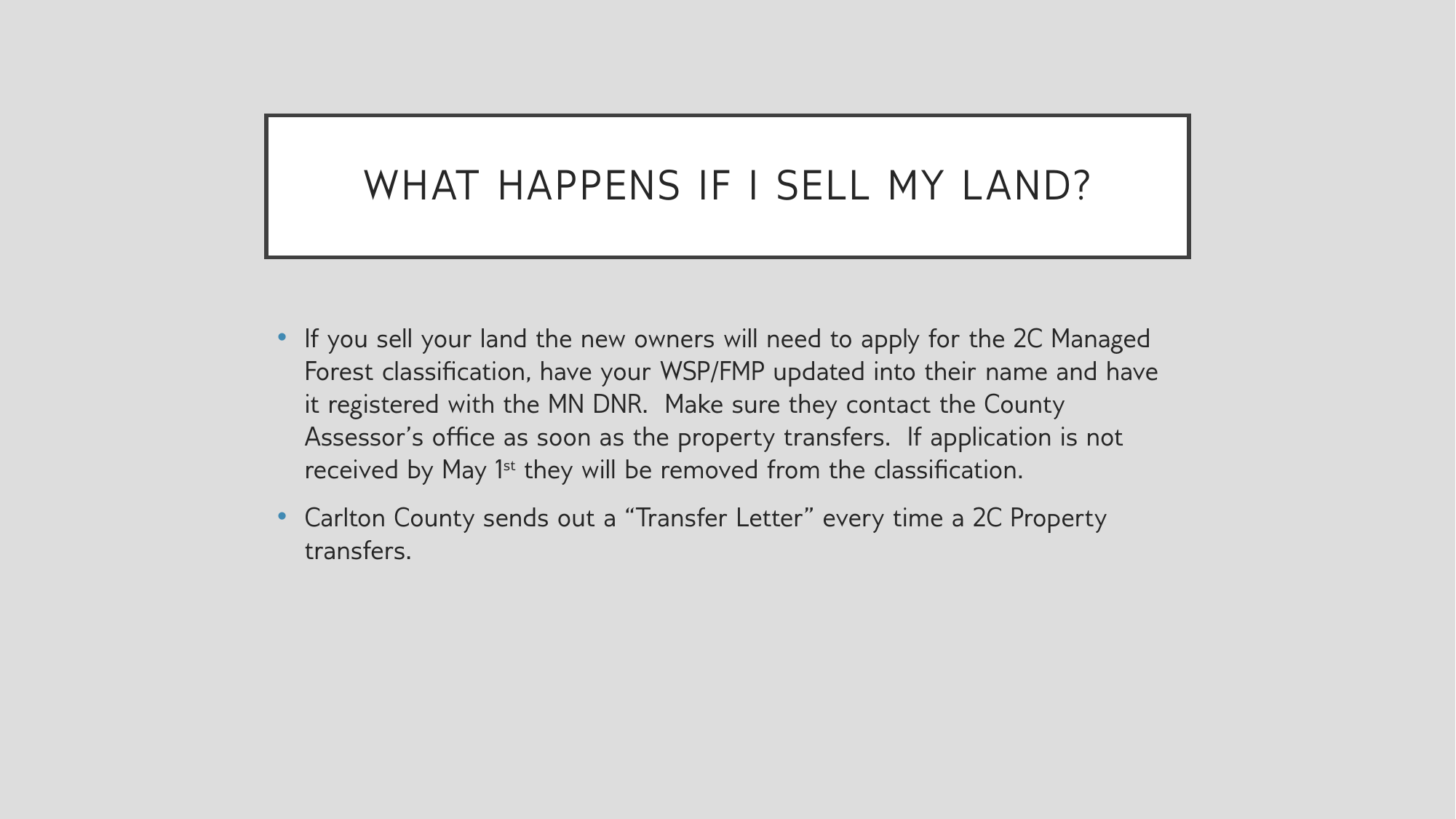

# What happens if I sell my land?
If you sell your land the new owners will need to apply for the 2C Managed Forest classification, have your WSP/FMP updated into their name and have it registered with the MN DNR.  Make sure they contact the County Assessor’s office as soon as the property transfers.  If application is not received by May 1st they will be removed from the classification.
Carlton County sends out a “Transfer Letter” every time a 2C Property transfers.